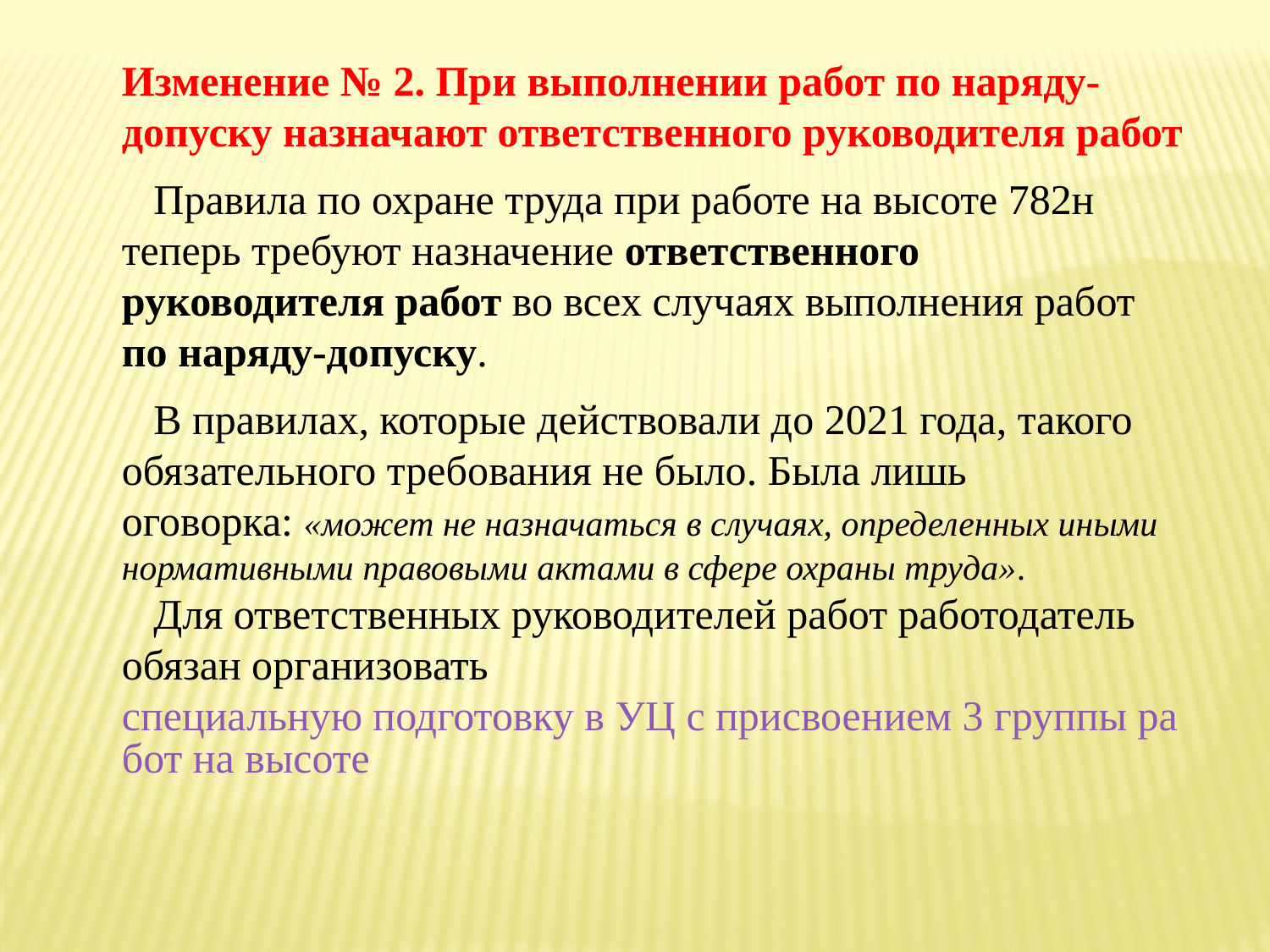

Изменение № 2. При выполнении работ по наряду-допуску назначают ответственного руководителя работ

   Правила по охране труда при работе на высоте 782н теперь требуют назначение ответственного руководителя работ во всех случаях выполнения работ по наряду-допуску.

   В правилах, которые действовали до 2021 года, такого обязательного требования не было. Была лишь оговорка: «может не назначаться в случаях, определенных иными нормативными правовыми актами в сфере охраны труда».
   Для ответственных руководителей работ работодатель обязан организовать специальную подготовку в УЦ с присвоением 3 группы работ на высоте